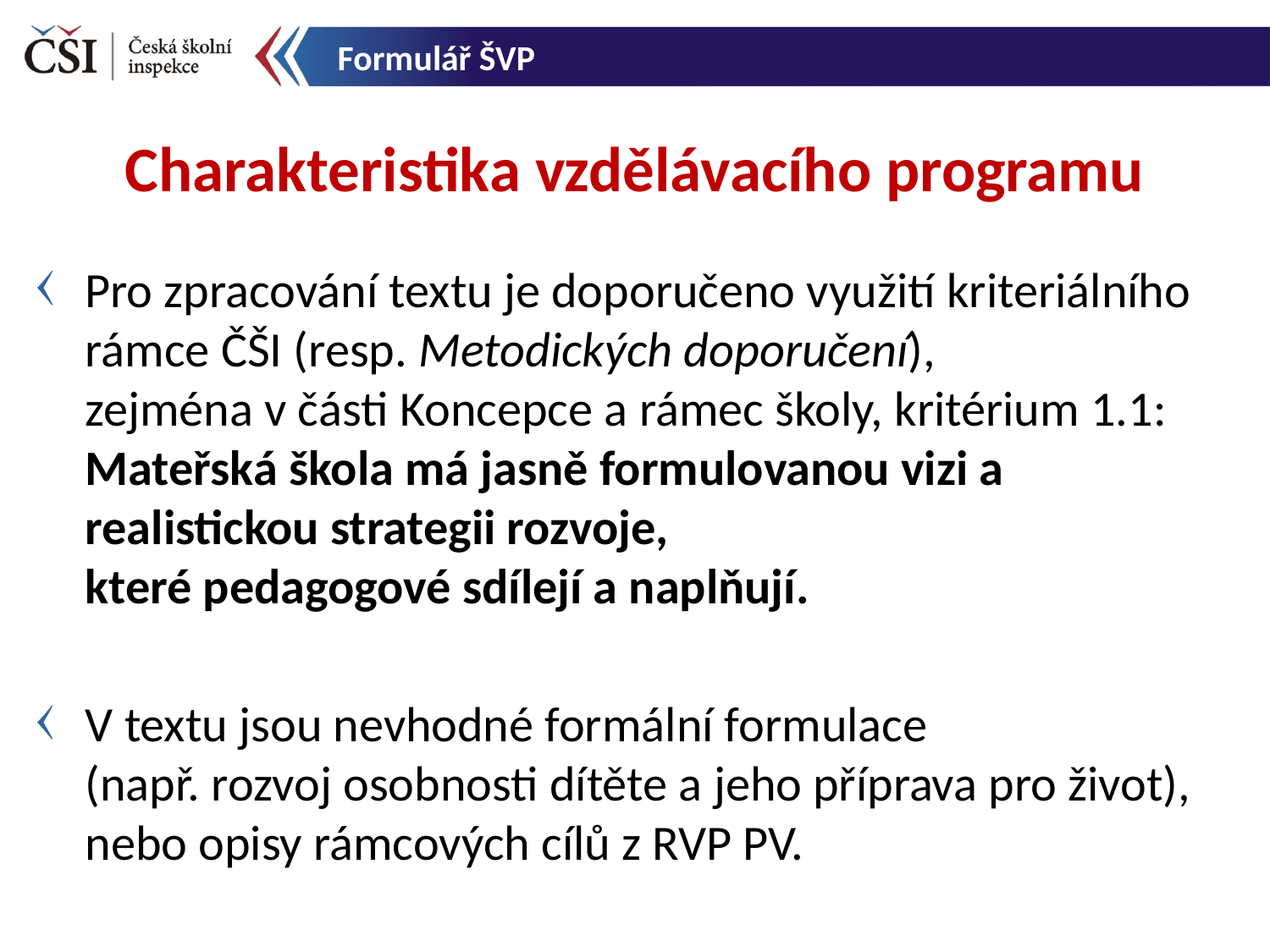

Formulář ŠVP
Charakteristika vzdělávacího programu
Pro zpracování textu je doporučeno využití kriteriálního rámce ČŠI (resp. Metodických doporučení),
zejména v části Koncepce a rámec školy, kritérium 1.1:
Mateřská škola má jasně formulovanou vizi a realistickou strategii rozvoje,
které pedagogové sdílejí a naplňují.

V textu jsou nevhodné formální formulace
(např. rozvoj osobnosti dítěte a jeho příprava pro život), nebo opisy rámcových cílů z RVP PV.